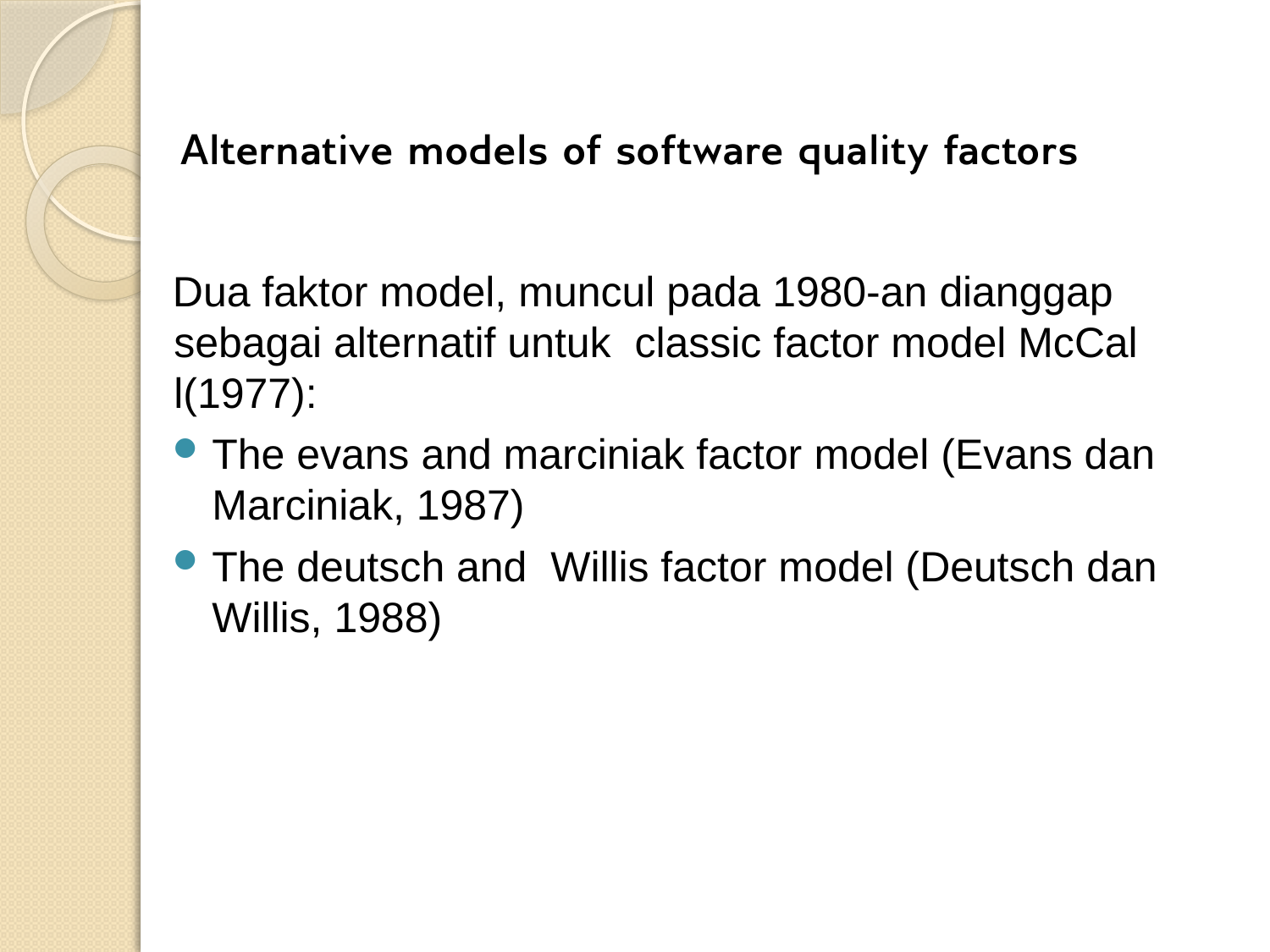

# Alternative models of software quality factors
Dua faktor model, muncul pada 1980-an dianggap sebagai alternatif untuk  classic factor model McCal l(1977):
The evans and marciniak factor model (Evans dan Marciniak, 1987)
The deutsch and  Willis factor model (Deutsch dan Willis, 1988)